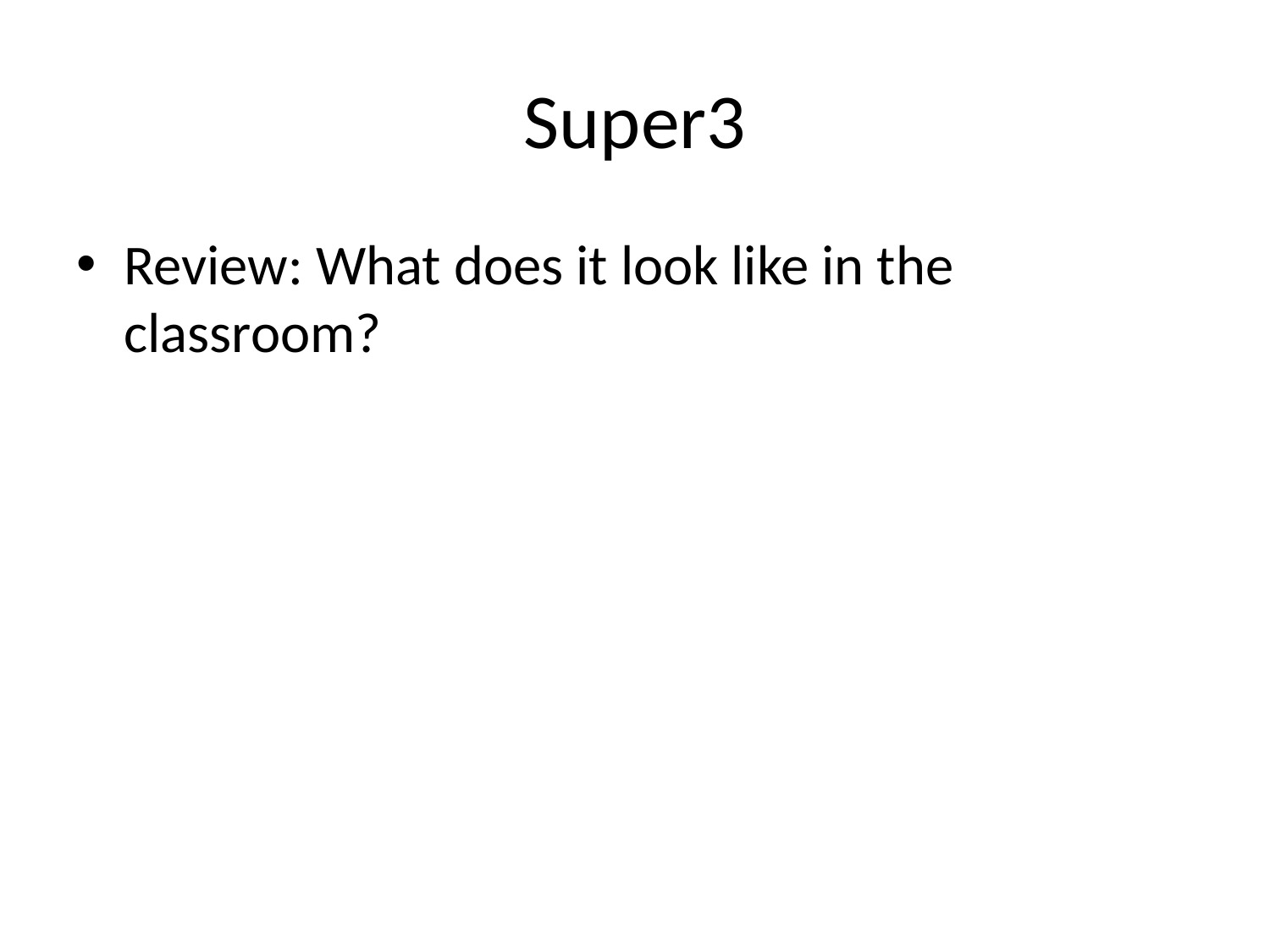

# Super3
Review: What does it look like in the classroom?